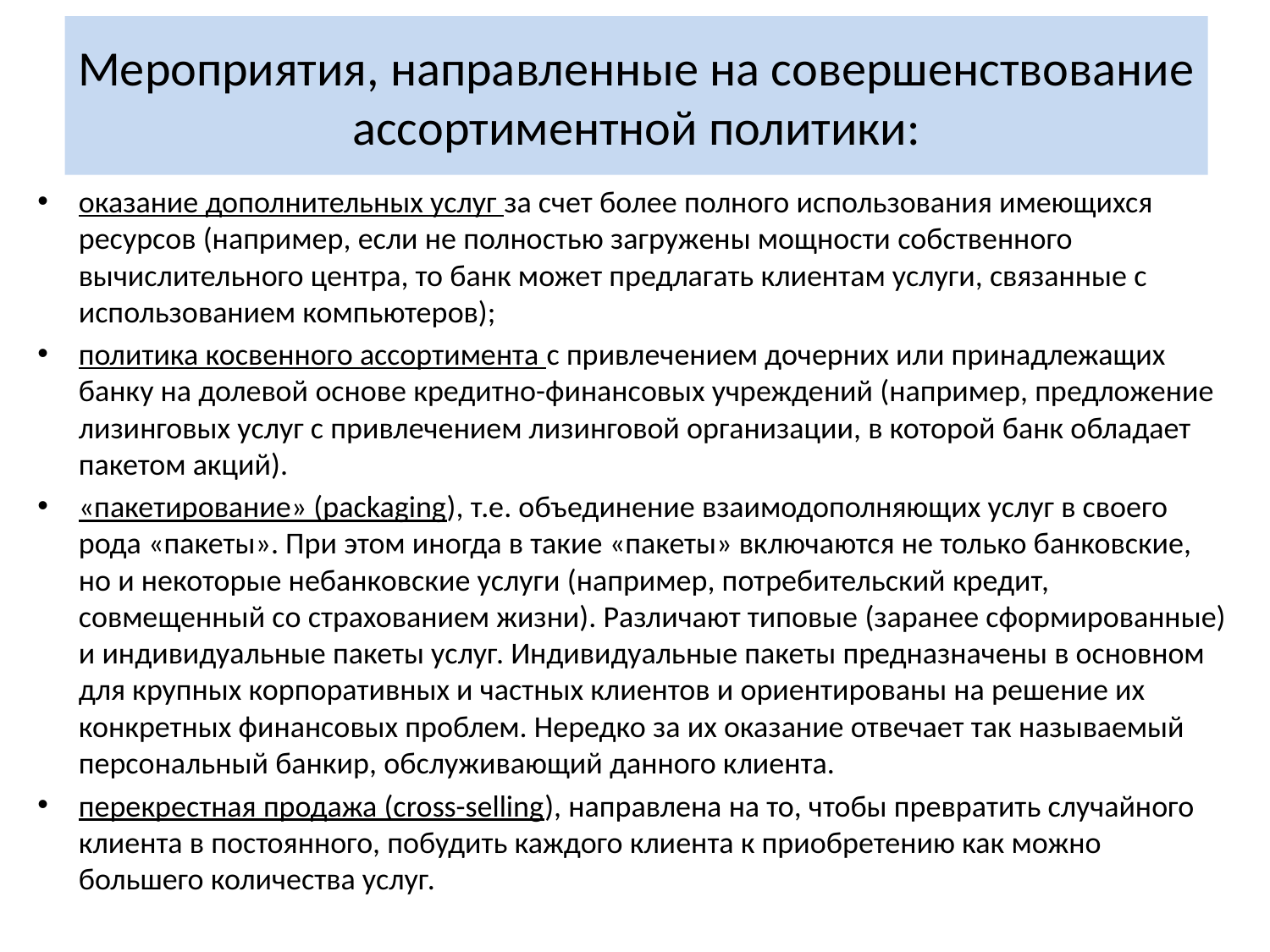

# Мероприятия, направленные на совершенствование ассортиментной политики:
оказание дополнительных услуг за счет более полного использования имеющихся ресурсов (например, если не полностью загружены мощности собственного вычислительного центра, то банк может предлагать клиентам услуги, связанные с использованием компьютеров);
политика косвенного ассортимента с привлечением дочерних или принадлежащих банку на долевой основе кредитно-финансовых учреждений (например, предложение лизинговых услуг с привлечением лизинговой организации, в которой банк обладает пакетом акций).
«пакетирование» (packaging), т.е. объединение взаимодополняющих услуг в своего рода «пакеты». При этом иногда в такие «пакеты» включаются не только банковские, но и некоторые небанковские услуги (например, потребительский кредит, совмещенный со страхованием жизни). Различают типовые (заранее сформированные) и индивидуальные пакеты услуг. Индивидуальные пакеты предназначены в основном для крупных корпоративных и частных клиентов и ориентированы на решение их конкретных финансовых проблем. Нередко за их оказание отвечает так называемый персональный банкир, обслуживающий данного клиента.
перекрестная продажа (cross-selling), направлена на то, чтобы превратить случайного клиента в постоянного, побудить каждого клиента к приобретению как можно большего количества услуг.